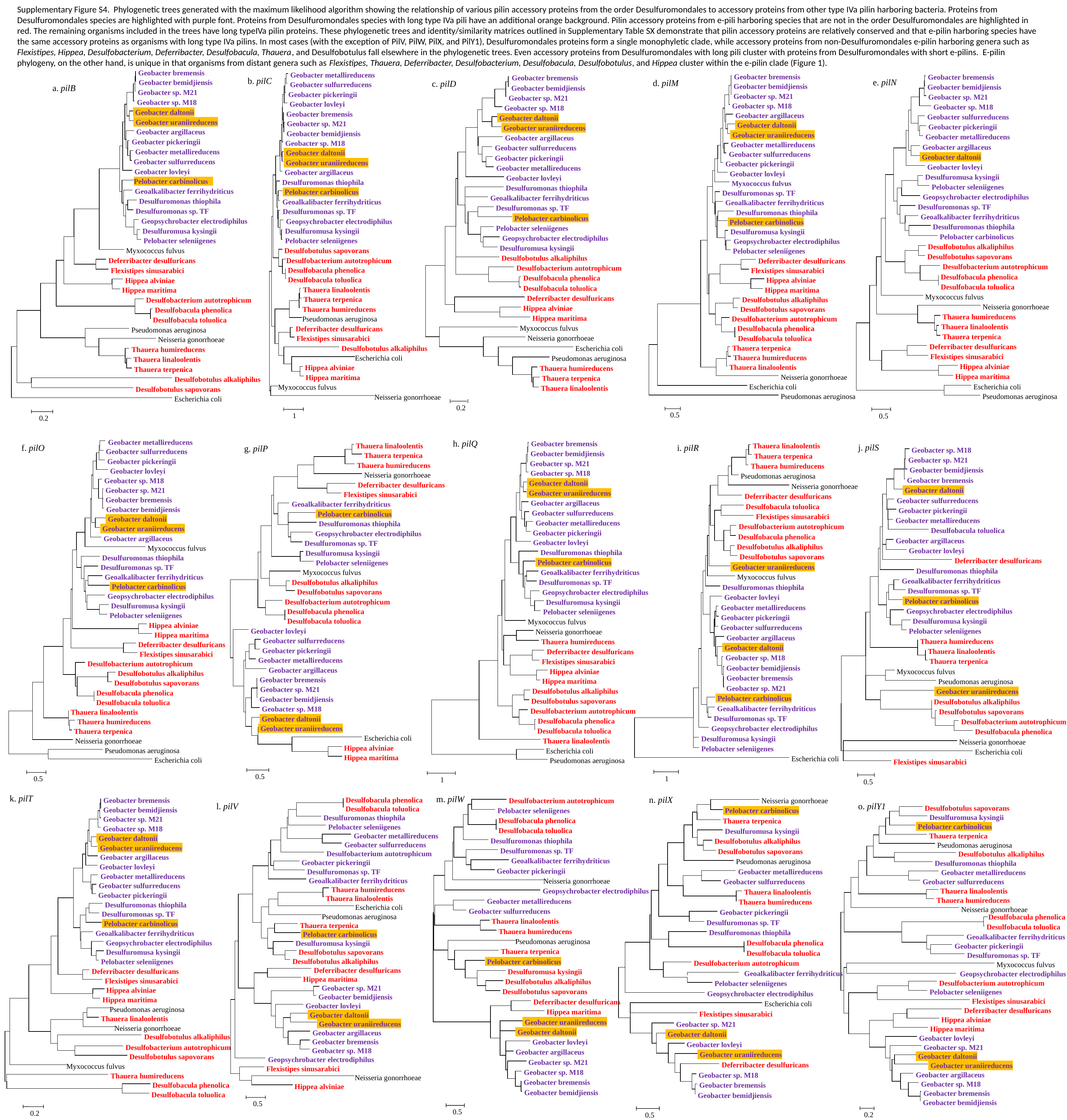

Supplementary Figure S4.  Phylogenetic trees generated with the maximum likelihood algorithm showing the relationship of various pilin accessory proteins from the order Desulfuromondales to accessory proteins from other type IVa pilin harboring bacteria. Proteins from Desulfuromondales species are highlighted with purple font. Proteins from Desulfuromondales species with long type IVa pili have an additional orange background. Pilin accessory proteins from e-pili harboring species that are not in the order Desulfuromondales are highlighted in red. The remaining organisms included in the trees have long typeIVa pilin proteins. These phylogenetic trees and identity/similarity matrices outlined in Supplementary Table SX demonstrate that pilin accessory proteins are relatively conserved and that e-pilin harboring species have the same accessory proteins as organisms with long type IVa pilins. In most cases (with the exception of PilV, PilW, PilX, and PilY1), Desulfuromondales proteins form a single monophyletic clade, while accessory proteins from non-Desulfuromondales e-pilin harboring genera such as Flexistipes, Hippea, Desulfobacterium, Deferribacter, Desulfobacula, Thauera, and Desulfobotulus fall elsewhere in the phylogenetic trees. Even accessory proteins from Desulfuromondales with long pili cluster with proteins from Desulfuromondales with short e-pilins.  E-pilin phylogeny, on the other hand, is unique in that organisms from distant genera such as Flexistipes, Thauera, Deferribacter, Desulfobacterium, Desulfobacula, Desulfobotulus, and Hippea cluster within the e-pilin clade (Figure 1).

 Geobacter bremensis

 Geobacter bemidjiensis

 Geobacter sp. M21

 Geobacter sp. M18

 Geobacter daltonii

 Geobacter uraniireducens

 Geobacter argillaceus

 Geobacter pickeringii

 Geobacter metallireducens

 Geobacter sulfurreducens
 Geobacter lovleyi

Pelobacter carbinolicus

 Geoalkalibacter ferrihydriticus

 Desulfuromonas thiophila

 Desulfuromonas sp. TF

 Geopsychrobacter electrodiphilus

 Desulfuromusa kysingii

 Pelobacter seleniigenes

 Myxococcus fulvus
 Deferribacter desulfuricans

 Flexistipes sinusarabici
 Hippea alviniae

 Hippea maritima
 Desulfobacterium autotrophicum

 Desulfobacula phenolica

 Desulfobacula toluolica
 Pseudomonas aeruginosa

 Neisseria gonorrhoeae

 Thauera humireducens

 Thauera linaloolentis

 Thauera terpenica

 Desulfobotulus alkaliphilus

 Desulfobotulus sapovorans
 Escherichia coli

0.2

 Geobacter bremensis

 Geobacter bemidjiensis

 Geobacter sp. M21

 Geobacter sp. M18

 Geobacter argillaceus

 Geobacter daltonii

 Geobacter uraniireducens
 Geobacter metallireducens

 Geobacter sulfurreducens

 Geobacter pickeringii
 Geobacter lovleyi

 Myxococcus fulvus

 Desulfuromonas sp. TF

 Geoalkalibacter ferrihydriticus

 Desulfuromonas thiophila

 Pelobacter carbinolicus

 Desulfuromusa kysingii

 Geopsychrobacter electrodiphilus

 Pelobacter seleniigenes
 Deferribacter desulfuricans

 Flexistipes sinusarabici

 Hippea alviniae

 Hippea maritima

 Desulfobotulus alkaliphilus

 Desulfobotulus sapovorans

 Desulfobacterium autotrophicum

 Desulfobacula phenolica

 Desulfobacula toluolica
 Thauera terpenica

 Thauera humireducens

 Thauera linaloolentis

 Neisseria gonorrhoeae
 Escherichia coli
 Pseudomonas aeruginosa

0.5

 Geobacter bremensis

 Geobacter bemidjiensis

 Geobacter sp. M21

 Geobacter sp. M18

 Geobacter sulfurreducens

 Geobacter pickeringii

 Geobacter metallireducens
 Geobacter argillaceus

 Geobacter daltonii
 Geobacter lovleyi
 Desulfuromusa kysingii

 Pelobacter seleniigenes

 Geopsychrobacter electrodiphilus

 Desulfuromonas sp. TF

 Geoalkalibacter ferrihydriticus

 Desulfuromonas thiophila

 Pelobacter carbinolicus
 Desulfobotulus alkaliphilus

 Desulfobotulus sapovorans

 Desulfobacterium autotrophicum

 Desulfobacula phenolica

 Desulfobacula toluolica

 Myxococcus fulvus
 Neisseria gonorrhoeae

 Thauera humireducens

 Thauera linaloolentis

 Thauera terpenica
 Deferribacter desulfuricans

 Flexistipes sinusarabici

 Hippea alviniae

 Hippea maritima
 Escherichia coli

 Pseudomonas aeruginosa

0.5

 Geobacter bremensis

 Geobacter bemidjiensis

 Geobacter sp. M21

 Geobacter sp. M18

 Geobacter daltonii

 Geobacter uraniireducens

 Geobacter argillaceus

 Geobacter sulfurreducens

 Geobacter pickeringii

 Geobacter metallireducens
 Geobacter lovleyi

 Desulfuromonas thiophila

 Geoalkalibacter ferrihydriticus

 Desulfuromonas sp. TF

 Pelobacter carbinolicus

 Pelobacter seleniigenes

 Geopsychrobacter electrodiphilus

 Desulfuromusa kysingii
 Desulfobotulus alkaliphilus
 Desulfobacterium autotrophicum

 Desulfobacula phenolica

 Desulfobacula toluolica
 Deferribacter desulfuricans

 Hippea alviniae

 Hippea maritima
 Myxococcus fulvus

 Neisseria gonorrhoeae

 Escherichia coli

 Pseudomonas aeruginosa

 Thauera humireducens

 Thauera terpenica

 Thauera linaloolentis

0.2

 Geobacter metallireducens

 Geobacter sulfurreducens

 Geobacter pickeringii

 Geobacter lovleyi

 Geobacter bremensis

 Geobacter sp. M21

 Geobacter bemidjiensis
 Geobacter sp. M18

 Geobacter daltonii

 Geobacter uraniireducens
 Geobacter argillaceus

 Desulfuromonas thiophila

 Pelobacter carbinolicus

 Geoalkalibacter ferrihydriticus
 Desulfuromonas sp. TF

 Geopsychrobacter electrodiphilus

 Desulfuromusa kysingii

 Pelobacter seleniigenes
 Desulfobotulus sapovorans

Desulfobacterium autotrophicum

 Desulfobacula phenolica

 Desulfobacula toluolica
 Thauera linaloolentis

 Thauera terpenica

 Thauera humireducens

Pseudomonas aeruginosa
 Deferribacter desulfuricans

 Flexistipes sinusarabici
 Desulfobotulus alkaliphilus

Escherichia coli

 Hippea alviniae

 Hippea maritima
Myxococcus fulvus

Neisseria gonorrhoeae

1
b. pilC
e. pilN
d. pilM
c. pilD
a. pilB

 Geobacter metallireducens

 Geobacter sulfurreducens

 Geobacter pickeringii

 Geobacter lovleyi

 Geobacter sp. M18

 Geobacter sp. M21

 Geobacter bremensis

 Geobacter bemidjiensis
 Geobacter daltonii

 Geobacter uraniireducens

 Geobacter argillaceus
 Myxococcus fulvus

 Desulfuromonas thiophila

 Desulfuromonas sp. TF

 Geoalkalibacter ferrihydriticus

 Pelobacter carbinolicus

 Geopsychrobacter electrodiphilus

 Desulfuromusa kysingii

 Pelobacter seleniigenes

 Hippea alviniae

 Hippea maritima
 Deferribacter desulfuricans

 Flexistipes sinusarabici
 Desulfobacterium autotrophicum

 Desulfobotulus alkaliphilus

 Desulfobotulus sapovorans

 Desulfobacula phenolica

 Desulfobacula toluolica
 Thauera linaloolentis

 Thauera humireducens

 Thauera terpenica

 Neisseria gonorrhoeae
 Pseudomonas aeruginosa

 Escherichia coli

0.5

 Geobacter bremensis

 Geobacter bemidjiensis

 Geobacter sp. M21

 Geobacter sp. M18

 Geobacter daltonii

 Geobacter uraniireducens

 Geobacter argillaceus

 Geobacter sulfurreducens

 Geobacter metallireducens

 Geobacter pickeringii
 Geobacter lovleyi

 Desulfuromonas thiophila

 Pelobacter carbinolicus

 Geoalkalibacter ferrihydriticus

 Desulfuromonas sp. TF

 Geopsychrobacter electrodiphilus

 Desulfuromusa kysingii

 Pelobacter seleniigenes

 Myxococcus fulvus
 Neisseria gonorrhoeae

 Thauera humireducens
 Deferribacter desulfuricans

 Flexistipes sinusarabici

 Hippea alviniae

 Hippea maritima
 Desulfobotulus alkaliphilus

 Desulfobotulus sapovorans

 Desulfobacterium autotrophicum

 Desulfobacula phenolica

 Desulfobacula toluolica

 Thauera linaloolentis
 Escherichia coli

 Pseudomonas aeruginosa

1
h. pilQ

 Thauera linaloolentis

 Thauera terpenica

 Thauera humireducens

 Pseudomonas aeruginosa

 Neisseria gonorrhoeae

 Deferribacter desulfuricans
 Desulfobacula toluolica

 Flexistipes sinusarabici
 Desulfobacterium autotrophicum

 Desulfobacula phenolica

 Desulfobotulus alkaliphilus

 Desulfobotulus sapovorans

 Geobacter uraniireducens

 Myxococcus fulvus
 Desulfuromonas thiophila

 Geobacter lovleyi

 Geobacter metallireducens

 Geobacter pickeringii

 Geobacter sulfurreducens

 Geobacter argillaceus

 Geobacter daltonii

 Geobacter sp. M18

 Geobacter bemidjiensis

 Geobacter bremensis

 Geobacter sp. M21

 Pelobacter carbinolicus

 Geoalkalibacter ferrihydriticus

 Desulfuromonas sp. TF

 Geopsychrobacter electrodiphilus
 Desulfuromusa kysingii

 Pelobacter seleniigenes
 Escherichia coli

1

 Thauera linaloolentis

 Thauera terpenica

 Thauera humireducens

 Neisseria gonorrhoeae

 Deferribacter desulfuricans

 Flexistipes sinusarabici

 Geoalkalibacter ferrihydriticus

 Pelobacter carbinolicus

 Desulfuromonas thiophila

 Geopsychrobacter electrodiphilus

 Desulfuromonas sp. TF
 Desulfuromusa kysingii

 Pelobacter seleniigenes
 Myxococcus fulvus

 Desulfobotulus alkaliphilus

 Desulfobotulus sapovorans
 Desulfobacterium autotrophicum

 Desulfobacula phenolica

 Desulfobacula toluolica

 Geobacter lovleyi

 Geobacter sulfurreducens

 Geobacter pickeringii

 Geobacter metallireducens

 Geobacter argillaceus
 Geobacter bremensis

 Geobacter sp. M21

 Geobacter bemidjiensis

 Geobacter sp. M18

 Geobacter daltonii

 Geobacter uraniireducens

 Escherichia coli

 Hippea alviniae

 Hippea maritima

0.5
j. pilS
i. pilR

 Geobacter sp. M18

 Geobacter sp. M21

 Geobacter bemidjiensis

 Geobacter bremensis

 Geobacter daltonii

 Geobacter sulfurreducens

 Geobacter pickeringii

 Geobacter metallireducens

 Desulfobacula toluolica

 Geobacter argillaceus

 Geobacter lovleyi

 Deferribacter desulfuricans
 Desulfuromonas thiophila
 Geoalkalibacter ferrihydriticus

 Desulfuromonas sp. TF

 Pelobacter carbinolicus

 Geopsychrobacter electrodiphilus

 Desulfuromusa kysingii

 Pelobacter seleniigenes
 Thauera humireducens

 Thauera linaloolentis

 Thauera terpenica
 Myxococcus fulvus

 Pseudomonas aeruginosa
 Geobacter uraniireducens

 Desulfobotulus alkaliphilus

 Desulfobotulus sapovorans

 Desulfobacterium autotrophicum

 Desulfobacula phenolica
 Neisseria gonorrhoeae

 Escherichia coli

 Flexistipes sinusarabici

0.5
f. pilO
g. pilP

 Geobacter bremensis

 Geobacter bemidjiensis

 Geobacter sp. M21

 Geobacter sp. M18

 Geobacter daltonii

 Geobacter uraniireducens

 Geobacter argillaceus

 Geobacter lovleyi

 Geobacter metallireducens

 Geobacter sulfurreducens

 Geobacter pickeringii

 Desulfuromonas thiophila

 Desulfuromonas sp. TF

 Pelobacter carbinolicus

 Geoalkalibacter ferrihydriticus

 Geopsychrobacter electrodiphilus

 Desulfuromusa kysingii

 Pelobacter seleniigenes

 Deferribacter desulfuricans

 Flexistipes sinusarabici
 Hippea alviniae

 Hippea maritima

 Pseudomonas aeruginosa

 Thauera linaloolentis

 Neisseria gonorrhoeae

 Desulfobotulus alkaliphilus

 Desulfobacterium autotrophicum

 Desulfobotulus sapovorans

 Myxococcus fulvus
 Thauera humireducens

 Desulfobacula phenolica

 Desulfobacula toluolica

0.2
k. pilT

 Desulfobacula phenolica

 Desulfobacula toluolica

 Desulfuromonas thiophila

 Pelobacter seleniigenes

 Geobacter metallireducens

 Geobacter sulfurreducens

 Desulfobacterium autotrophicum

 Geobacter pickeringii

 Desulfuromonas sp. TF
 Geoalkalibacter ferrihydriticus
 Thauera humireducens

 Thauera linaloolentis

 Escherichia coli

 Pseudomonas aeruginosa
 Thauera terpenica

 Pelobacter carbinolicus

 Desulfuromusa kysingii

 Desulfobotulus sapovorans

 Desulfobotulus alkaliphilus
 Deferribacter desulfuricans

 Hippea maritima
 Geobacter sp. M21

 Geobacter bemidjiensis

 Geobacter lovleyi

 Geobacter daltonii

 Geobacter uraniireducens

 Geobacter argillaceus

 Geobacter bremensis

 Geobacter sp. M18
 Geopsychrobacter electrodiphilus
 Flexistipes sinusarabici

 Neisseria gonorrhoeae

 Hippea alviniae

0.5

 Neisseria gonorrhoeae

 Pelobacter carbinolicus

 Thauera terpenica

 Desulfuromusa kysingii

 Desulfobotulus alkaliphilus

 Desulfobotulus sapovorans
 Pseudomonas aeruginosa

 Geobacter metallireducens

 Geobacter sulfurreducens

 Thauera linaloolentis

 Thauera humireducens
 Geobacter pickeringii

 Desulfuromonas sp. TF
 Desulfuromonas thiophila

 Desulfobacula phenolica

 Desulfobacula toluolica
 Desulfobacterium autotrophicum

 Geoalkalibacter ferrihydriticus

 Pelobacter seleniigenes
 Geopsychrobacter electrodiphilus

 Escherichia coli

 Flexistipes sinusarabici

 Geobacter sp. M21

 Geobacter daltonii

 Geobacter lovleyi

 Geobacter uraniireducens

 Deferribacter desulfuricans

 Geobacter sp. M18

 Geobacter bremensis

 Geobacter bemidjiensis

0.5

 Desulfobacterium autotrophicum

 Pelobacter seleniigenes

 Desulfobacula phenolica

 Desulfobacula toluolica

 Desulfuromonas thiophila

 Desulfuromonas sp. TF

 Geoalkalibacter ferrihydriticus

 Geobacter pickeringii

 Neisseria gonorrhoeae
 Geopsychrobacter electrodiphilus
 Geobacter metallireducens

 Geobacter sulfurreducens

 Thauera linaloolentis

 Thauera humireducens

 Pseudomonas aeruginosa

 Thauera terpenica

 Pelobacter carbinolicus

 Desulfuromusa kysingii

 Desulfobotulus alkaliphilus

 Desulfobotulus sapovorans
 Deferribacter desulfuricans

 Hippea maritima
 Geobacter uraniireducens

 Geobacter daltonii

 Geobacter lovleyi

 Geobacter argillaceus

 Geobacter sp. M21

 Geobacter sp. M18

 Geobacter bremensis

 Geobacter bemidjiensis

0.5
m. pilW
n. pilX
o. pilY1
l. pilV

 Desulfobotulus sapovorans

 Desulfuromusa kysingii

 Pelobacter carbinolicus

 Thauera terpenica

 Pseudomonas aeruginosa

 Desulfobotulus alkaliphilus

 Desulfuromonas thiophila

 Geobacter metallireducens

 Geobacter sulfurreducens

 Thauera linaloolentis

 Thauera humireducens
 Neisseria gonorrhoeae

 Desulfobacula phenolica

 Desulfobacula toluolica

 Geoalkalibacter ferrihydriticus

 Geobacter pickeringii

 Desulfuromonas sp. TF

 Myxococcus fulvus

 Geopsychrobacter electrodiphilus
 Desulfobacterium autotrophicum

 Pelobacter seleniigenes

 Flexistipes sinusarabici
 Deferribacter desulfuricans

 Hippea alviniae

 Hippea maritima
 Geobacter lovleyi

 Geobacter sp. M21

 Geobacter daltonii

 Geobacter uraniireducens
 Geobacter argillaceus

 Geobacter sp. M18

 Geobacter bremensis

 Geobacter bemidjiensis

0.2